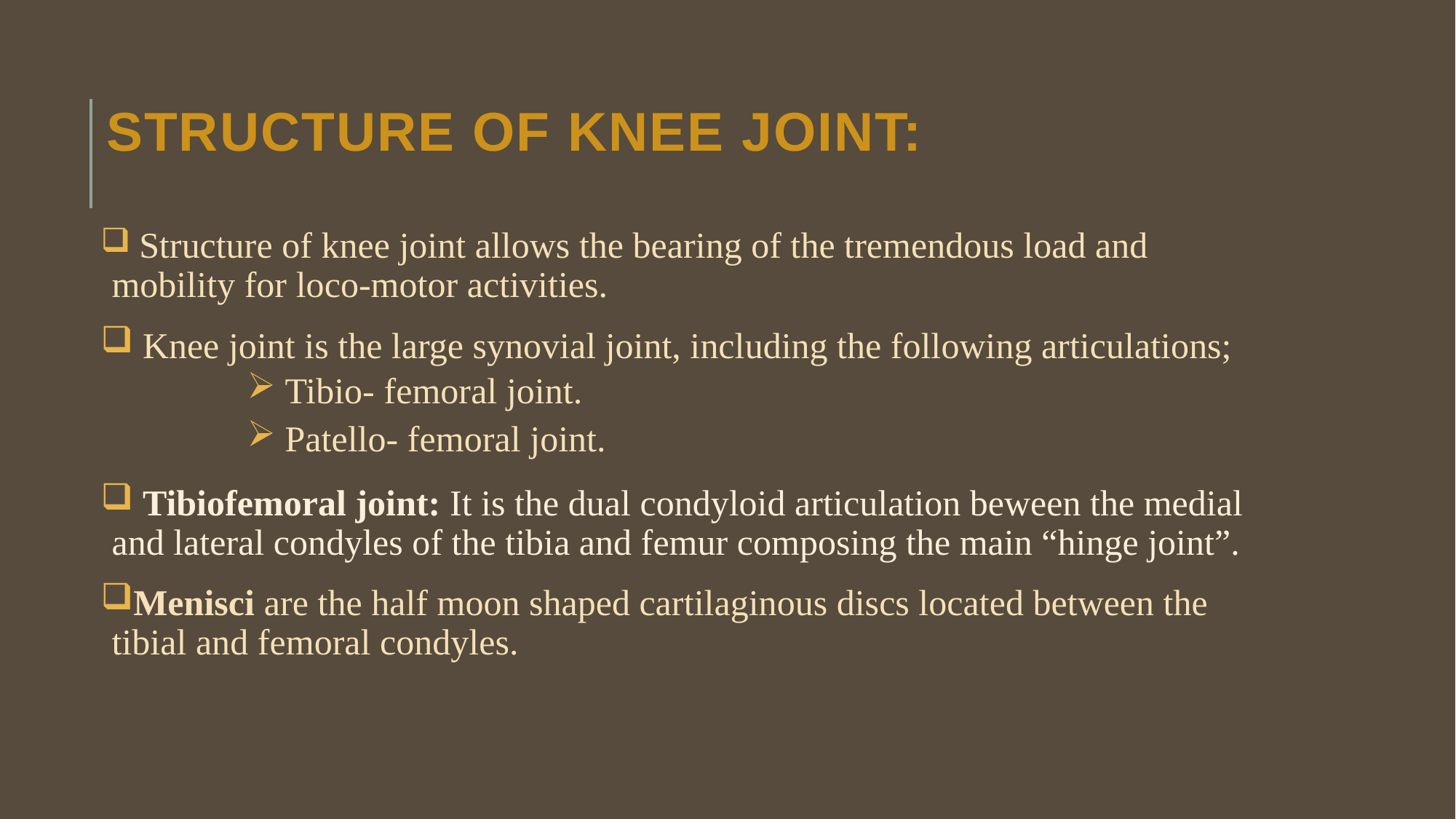

# STRUCTURE OF KNEE JOINT:
 Structure of knee joint allows the bearing of the tremendous load and mobility for loco-motor activities.
 Knee joint is the large synovial joint, including the following articulations;
 Tibio- femoral joint.
 Patello- femoral joint.
 Tibiofemoral joint: It is the dual condyloid articulation beween the medial and lateral condyles of the tibia and femur composing the main “hinge joint”.
Menisci are the half moon shaped cartilaginous discs located between the tibial and femoral condyles.